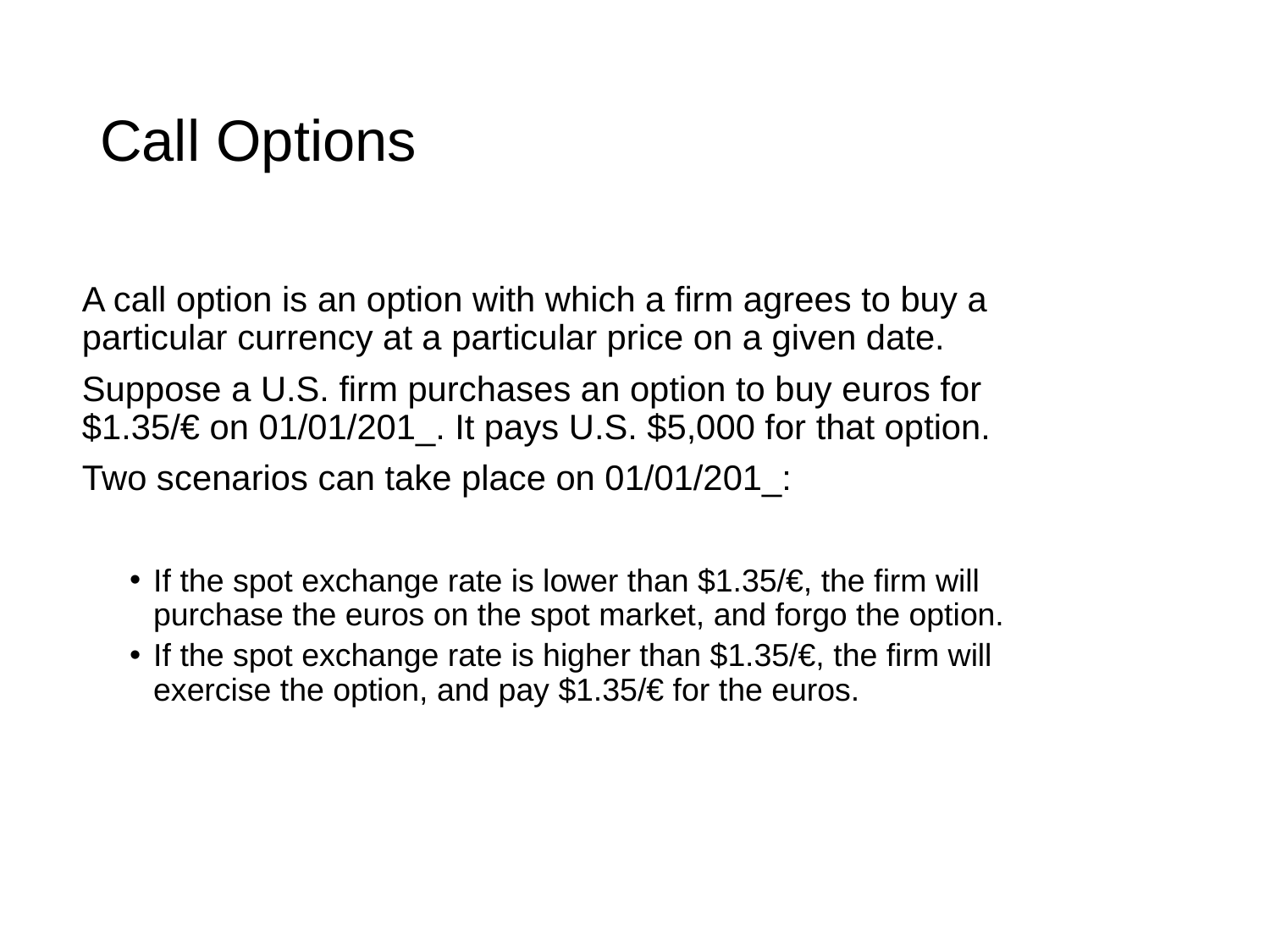

# Call Options
A call option is an option with which a firm agrees to buy a particular currency at a particular price on a given date.
Suppose a U.S. firm purchases an option to buy euros for $1.35/€ on 01/01/201_. It pays U.S. $5,000 for that option.
Two scenarios can take place on 01/01/201_:

If the spot exchange rate is lower than $1.35/€, the firm will purchase the euros on the spot market, and forgo the option.
If the spot exchange rate is higher than $1.35/€, the firm will exercise the option, and pay $1.35/€ for the euros.